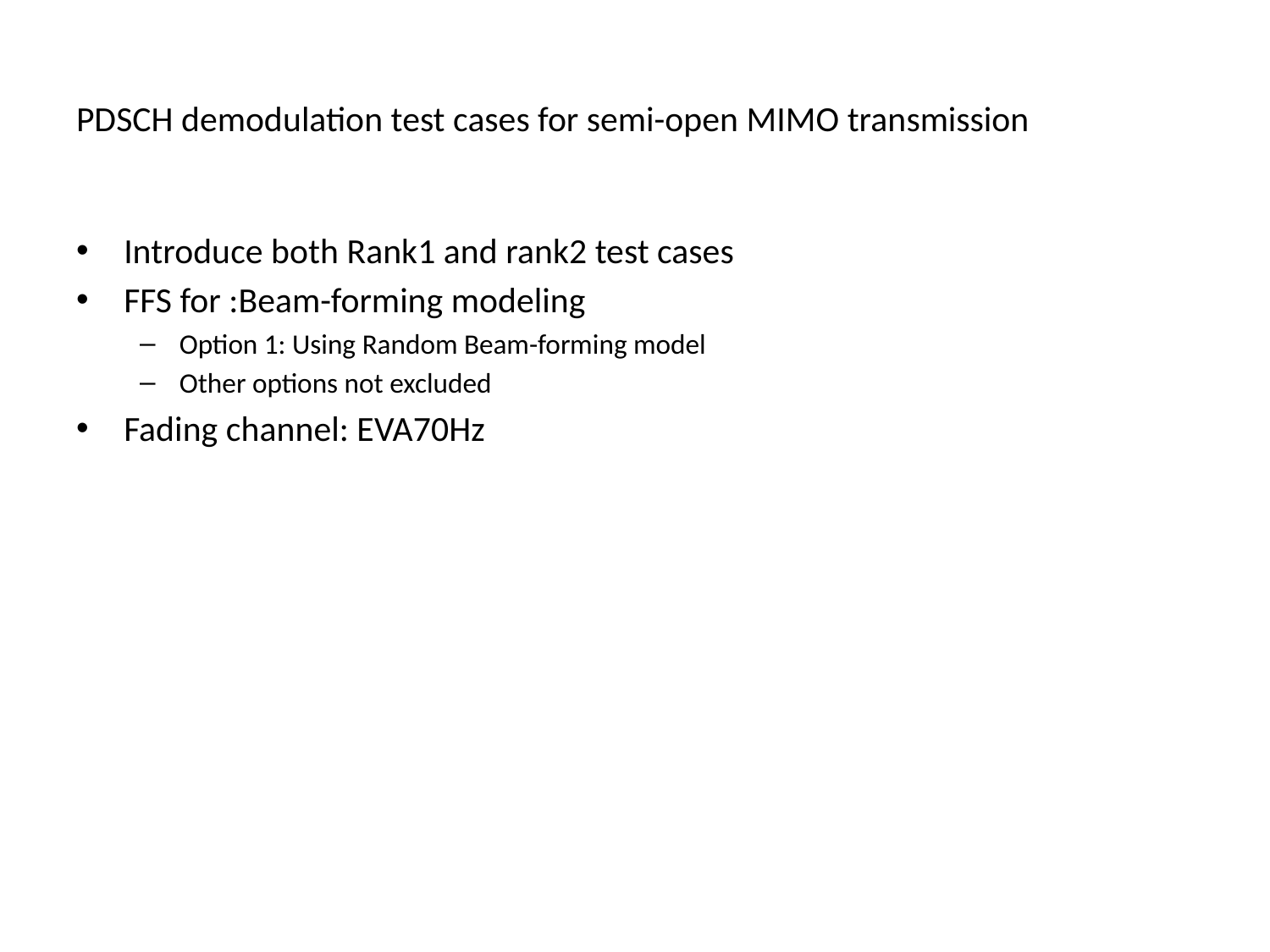

# PDSCH demodulation test cases for semi-open MIMO transmission
Introduce both Rank1 and rank2 test cases
FFS for :Beam-forming modeling
Option 1: Using Random Beam-forming model
Other options not excluded
Fading channel: EVA70Hz